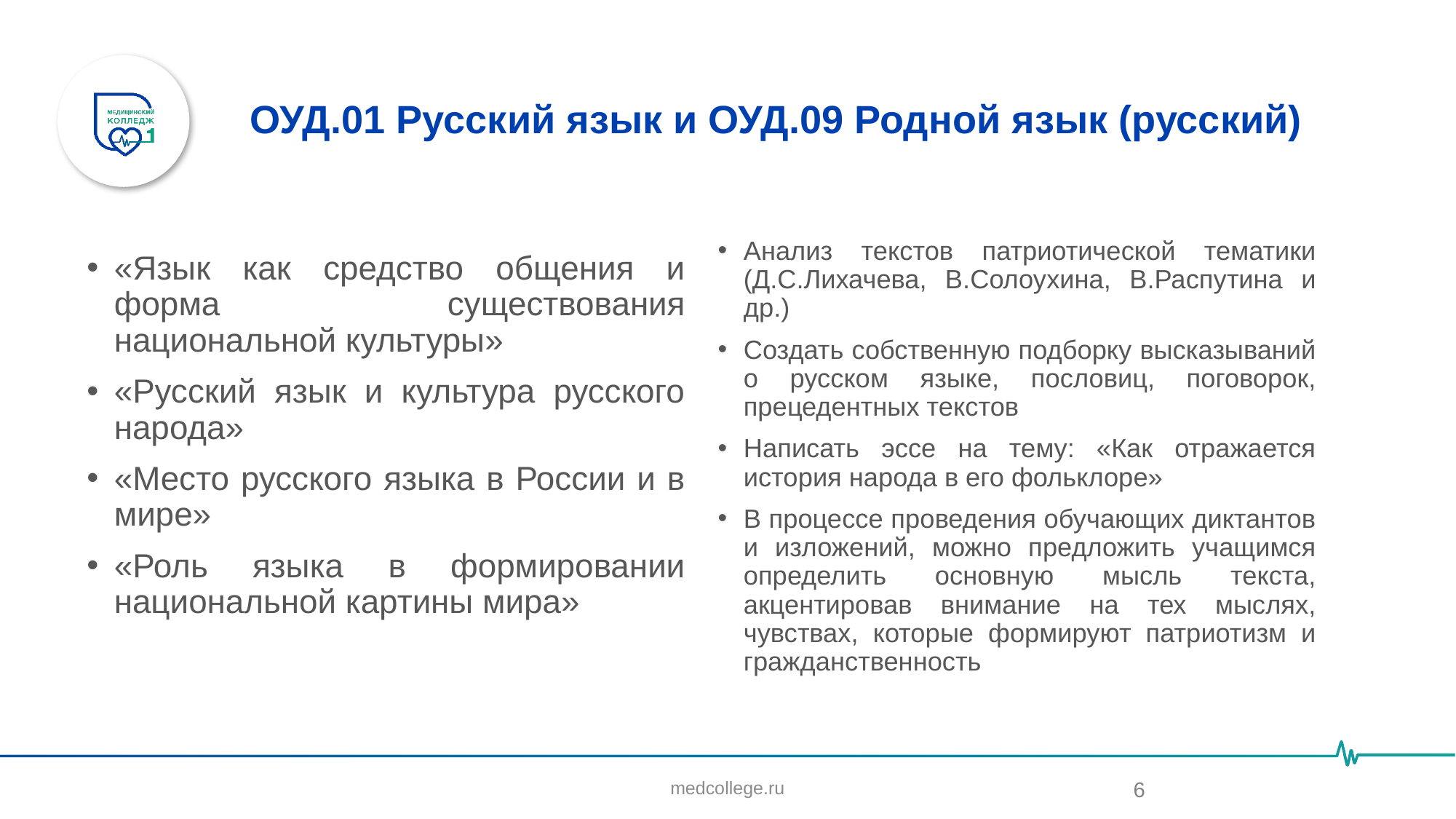

# ОУД.01 Русский язык и ОУД.09 Родной язык (русский)
Анализ текстов патриотической тематики (Д.С.Лихачева, В.Солоухина, В.Распутина и др.)
Создать собственную подборку высказываний о русском языке, пословиц, поговорок, прецедентных текстов
Написать эссе на тему: «Как отражается история народа в его фольклоре»
В процессе проведения обучающих диктантов и изложений, можно предложить учащимся определить основную мысль текста, акцентировав внимание на тех мыслях, чувствах, которые формируют патриотизм и гражданственность

«Язык как средство общения и форма существования национальной культуры»
«Русский язык и культура русского народа»
«Место русского языка в России и в мире»
«Роль языка в формировании национальной картины мира»
6
medcollege.ru